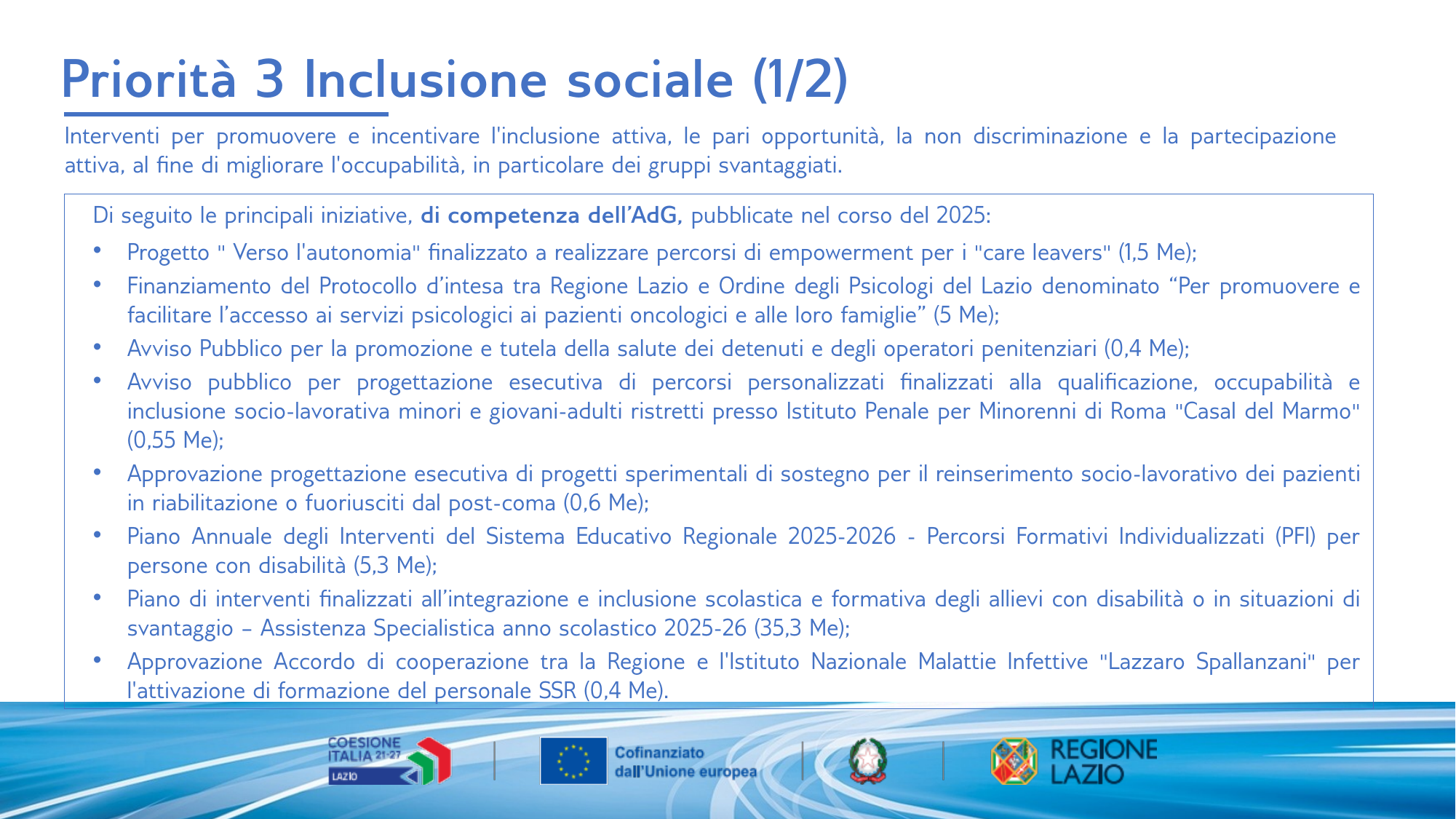

Priorità 3 Inclusione sociale (1/2)
Interventi per promuovere e incentivare l'inclusione attiva, le pari opportunità, la non discriminazione e la partecipazione attiva, al fine di migliorare l'occupabilità, in particolare dei gruppi svantaggiati.
Di seguito le principali iniziative, di competenza dell’AdG, pubblicate nel corso del 2025:
Progetto " Verso l'autonomia" finalizzato a realizzare percorsi di empowerment per i "care leavers" (1,5 Me);
Finanziamento del Protocollo d’intesa tra Regione Lazio e Ordine degli Psicologi del Lazio denominato “Per promuovere e facilitare l’accesso ai servizi psicologici ai pazienti oncologici e alle loro famiglie” (5 Me);
Avviso Pubblico per la promozione e tutela della salute dei detenuti e degli operatori penitenziari (0,4 Me);
Avviso pubblico per progettazione esecutiva di percorsi personalizzati finalizzati alla qualificazione, occupabilità e inclusione socio-lavorativa minori e giovani-adulti ristretti presso Istituto Penale per Minorenni di Roma "Casal del Marmo" (0,55 Me);
Approvazione progettazione esecutiva di progetti sperimentali di sostegno per il reinserimento socio-lavorativo dei pazienti in riabilitazione o fuoriusciti dal post-coma (0,6 Me);
Piano Annuale degli Interventi del Sistema Educativo Regionale 2025-2026 - Percorsi Formativi Individualizzati (PFI) per persone con disabilità (5,3 Me);
Piano di interventi finalizzati all’integrazione e inclusione scolastica e formativa degli allievi con disabilità o in situazioni di svantaggio – Assistenza Specialistica anno scolastico 2025-26 (35,3 Me);
Approvazione Accordo di cooperazione tra la Regione e l'Istituto Nazionale Malattie Infettive "Lazzaro Spallanzani" per l'attivazione di formazione del personale SSR (0,4 Me).